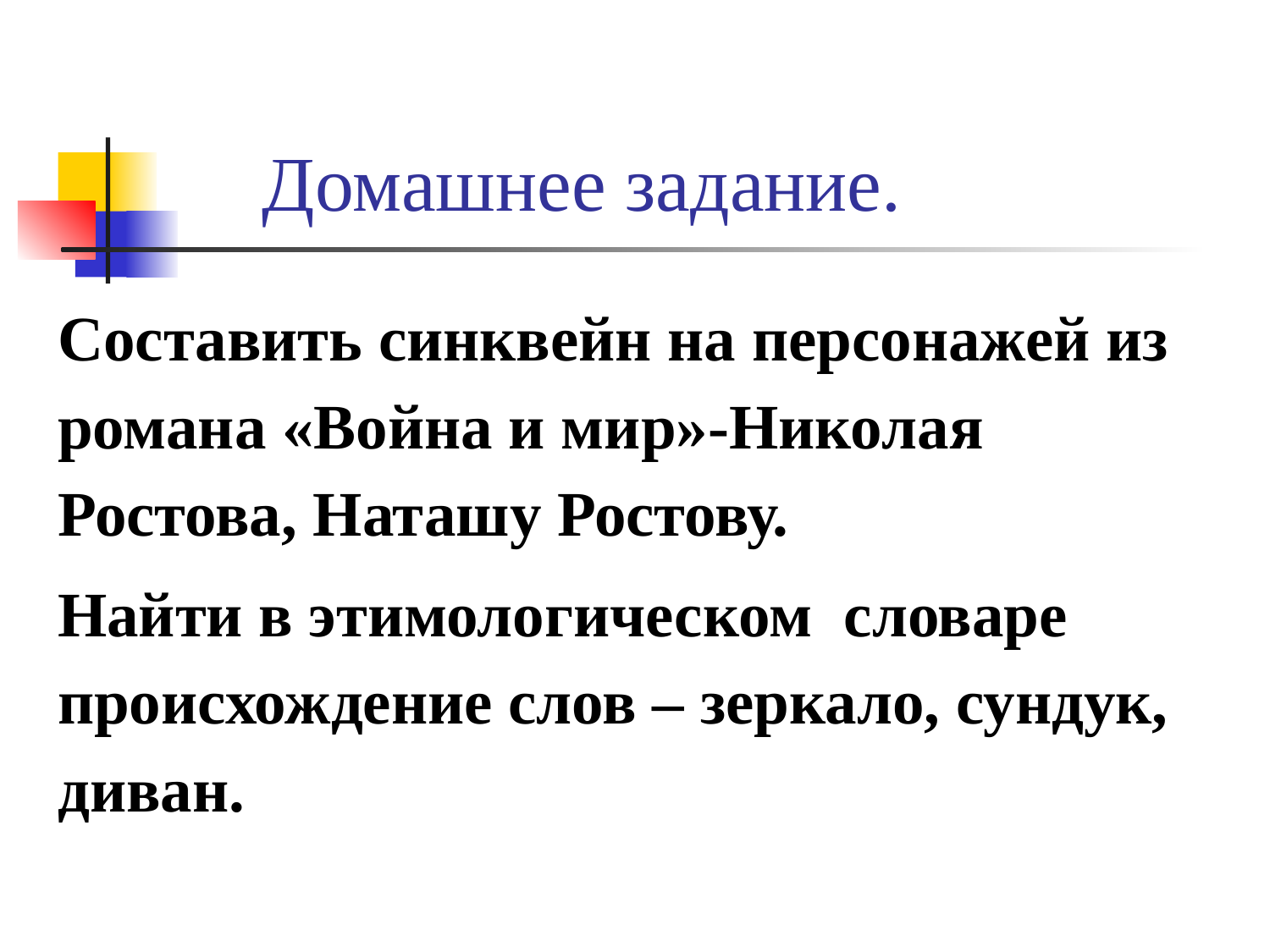

# Домашнее задание.
Составить синквейн на персонажей из романа «Война и мир»-Николая Ростова, Наташу Ростову.
Найти в этимологическом  словаре происхождение слов – зеркало, сундук, диван.